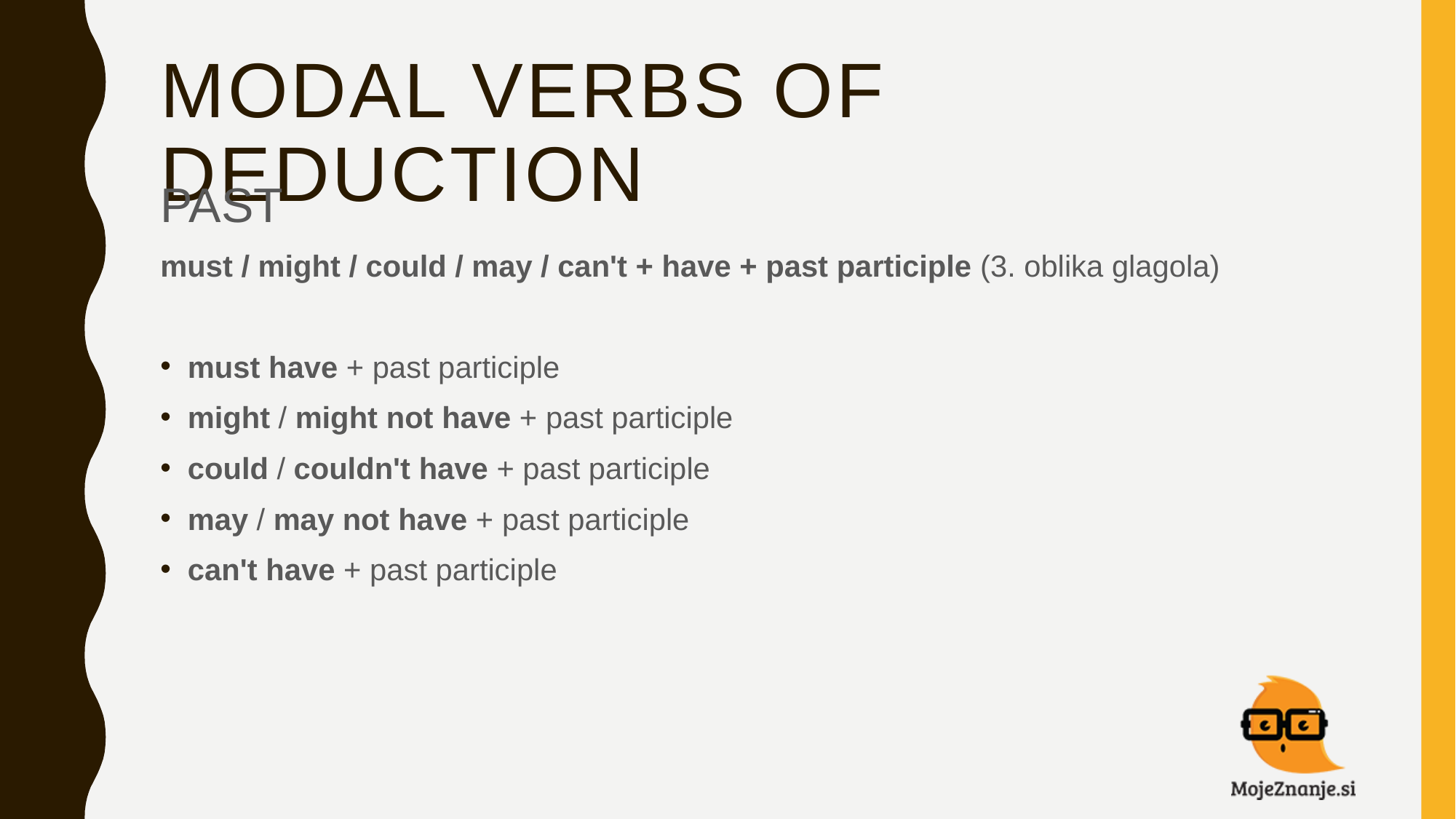

# MODAL VERBS OF DEDUCTION
PAST
must / might / could / may / can't + have + past participle (3. oblika glagola)

must have + past participle
might / might not have + past participle
could / couldn't have + past participle
may / may not have + past participle
can't have + past participle